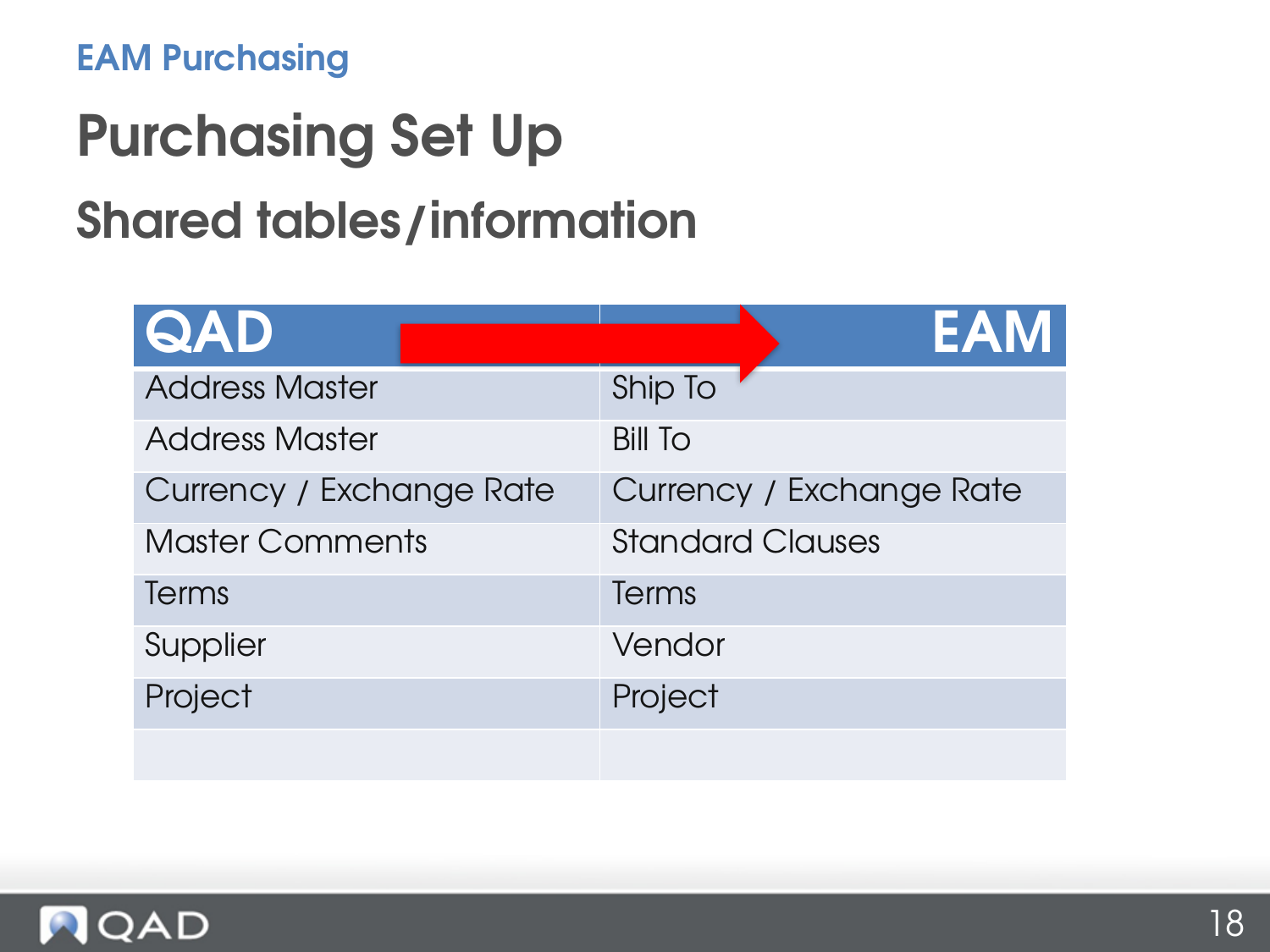

EAM Purchasing
# Purchasing Set Up
Shared tables/information
| QAD | EAM |
| --- | --- |
| Address Master | Ship To |
| Address Master | Bill To |
| Currency / Exchange Rate | Currency / Exchange Rate |
| Master Comments | Standard Clauses |
| Terms | Terms |
| Supplier | Vendor |
| Project | Project |
|  |  |

18